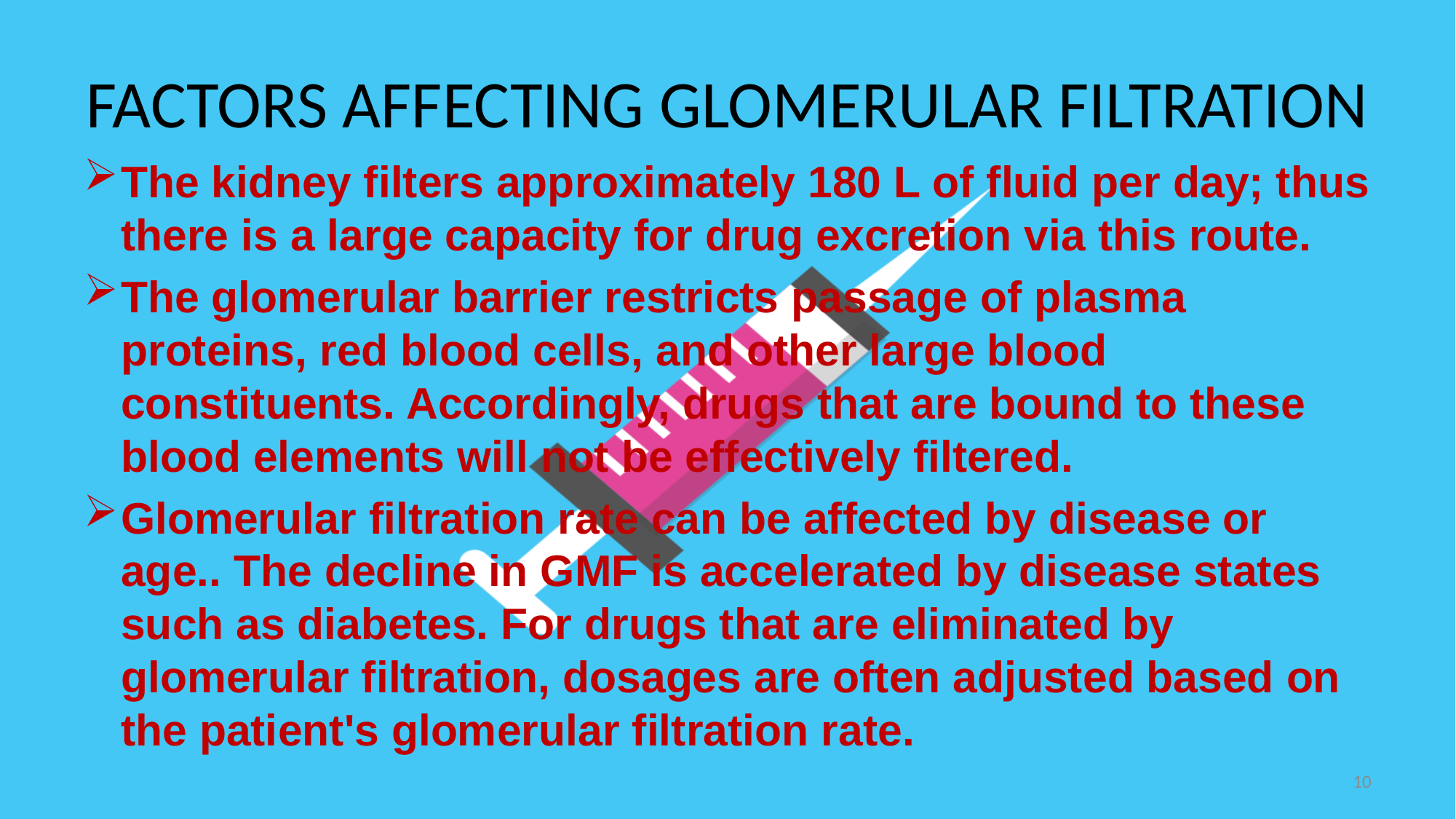

# FACTORS AFFECTING GLOMERULAR FILTRATION
The kidney filters approximately 180 L of fluid per day; thus there is a large capacity for drug excretion via this route.
The glomerular barrier restricts passage of plasma proteins, red blood cells, and other large blood constituents. Accordingly, drugs that are bound to these blood elements will not be effectively filtered.
Glomerular filtration rate can be affected by disease or age.. The decline in GMF is accelerated by disease states such as diabetes. For drugs that are eliminated by glomerular filtration, dosages are often adjusted based on the patient's glomerular filtration rate.

10